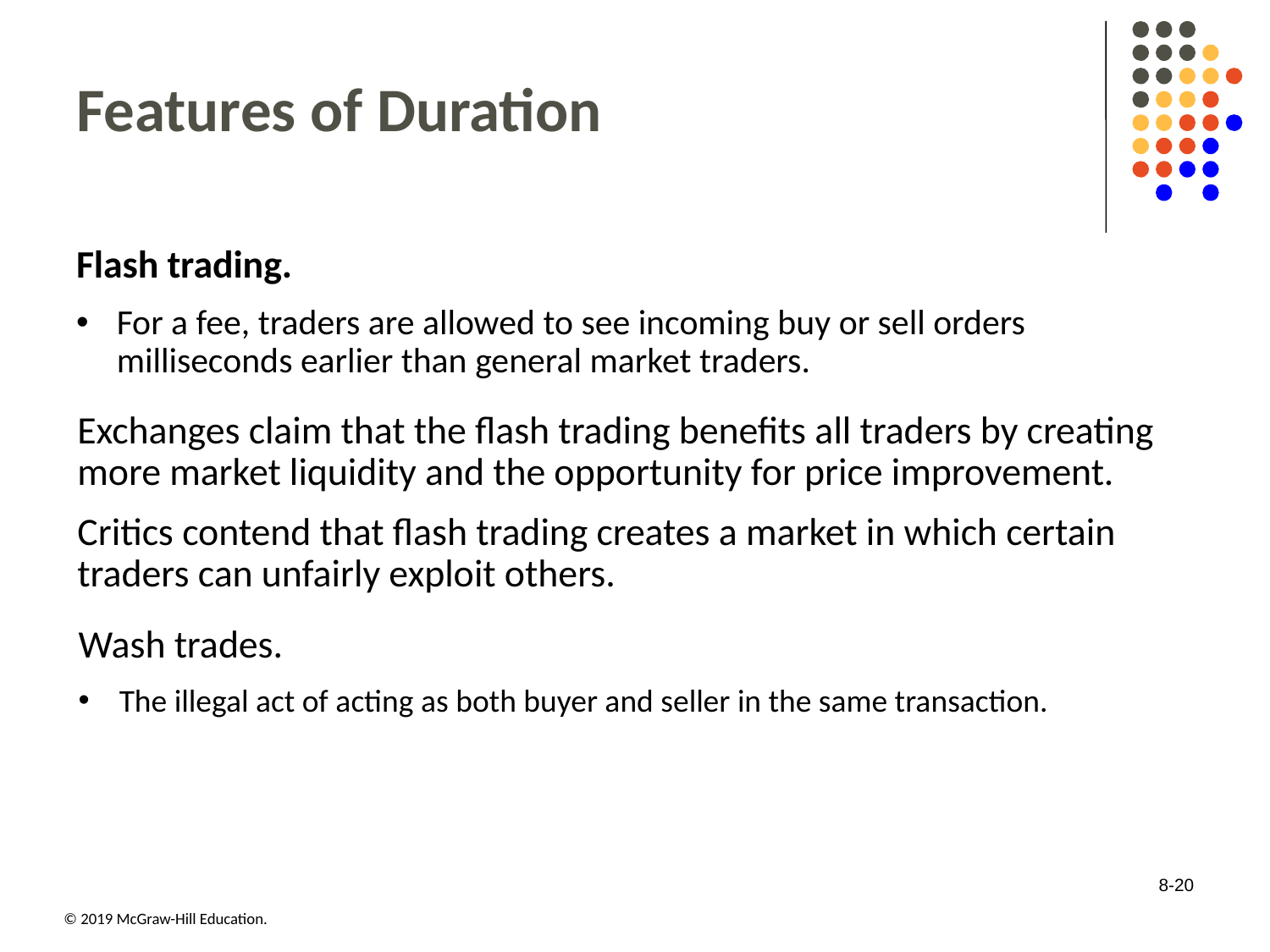

# Features of Duration
Flash trading.
For a fee, traders are allowed to see incoming buy or sell orders milliseconds earlier than general market traders.
Exchanges claim that the flash trading benefits all traders by creating more market liquidity and the opportunity for price improvement.
Critics contend that flash trading creates a market in which certain traders can unfairly exploit others.
Wash trades.
The illegal act of acting as both buyer and seller in the same transaction.
8-20